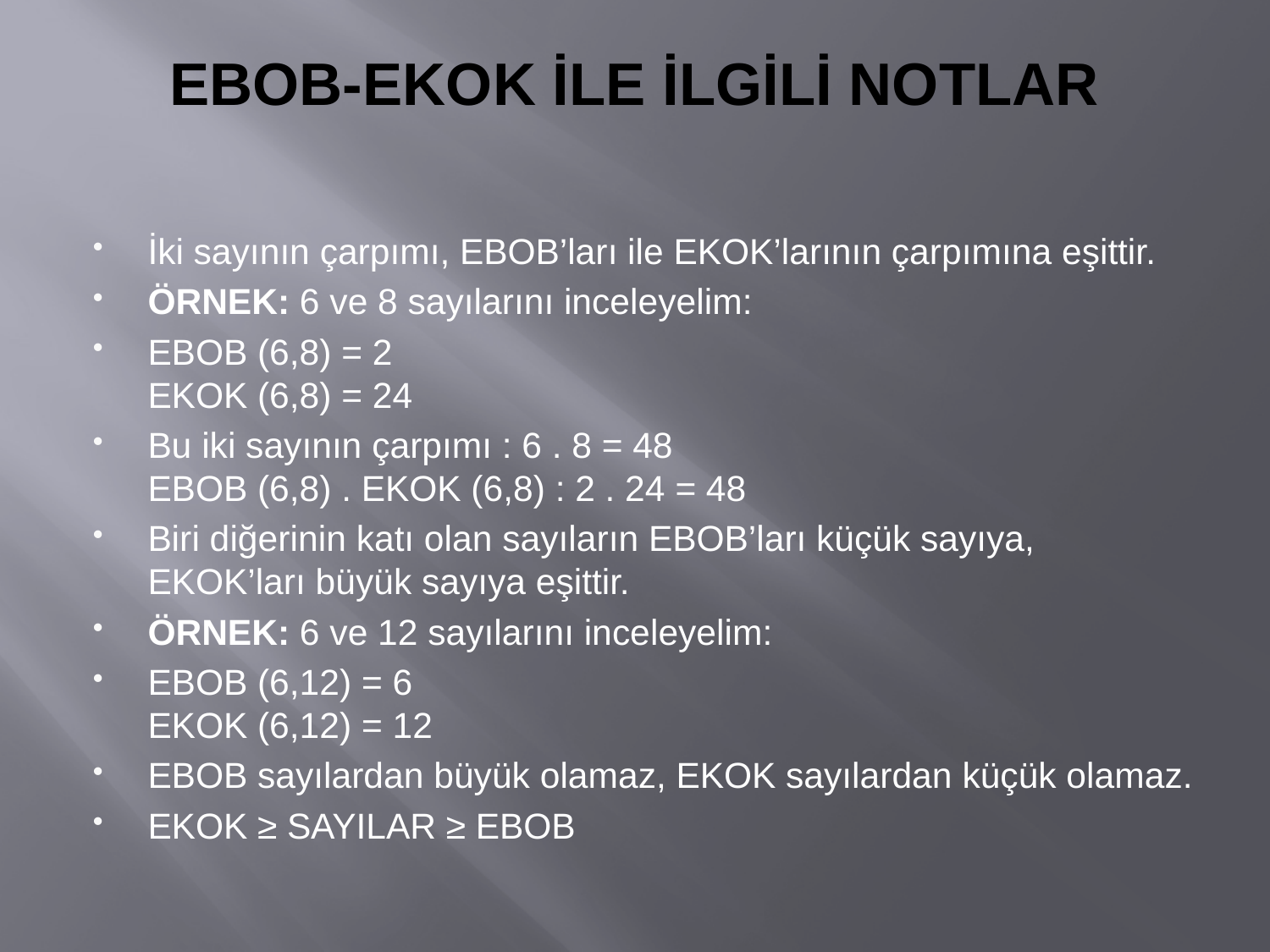

# EBOB-EKOK İLE İLGİLİ NOTLAR
İki sayının çarpımı, EBOB’ları ile EKOK’larının çarpımına eşittir.
ÖRNEK: 6 ve 8 sayılarını inceleyelim:
EBOB (6,8) = 2
EKOK (6,8) = 24
Bu iki sayının çarpımı : 6 . 8 = 48
EBOB (6,8) . EKOK (6,8) : 2 . 24 = 48
Biri diğerinin katı olan sayıların EBOB’ları küçük sayıya, EKOK’ları büyük sayıya eşittir.
ÖRNEK: 6 ve 12 sayılarını inceleyelim:
EBOB (6,12) = 6
EKOK (6,12) = 12
EBOB sayılardan büyük olamaz, EKOK sayılardan küçük olamaz.
EKOK ≥ SAYILAR ≥ EBOB